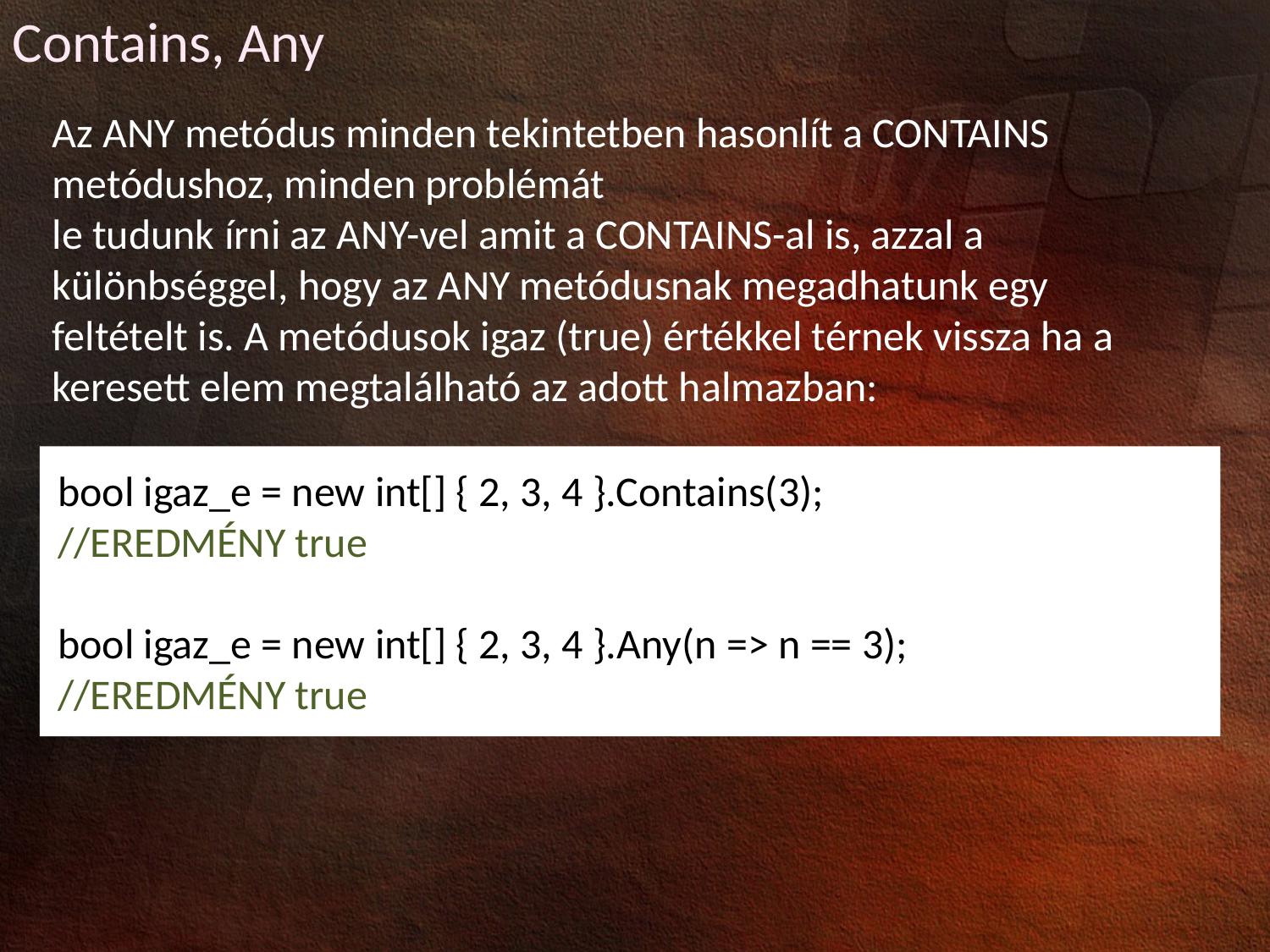

Contains, Any
Az ANY metódus minden tekintetben hasonlít a CONTAINS metódushoz, minden problémát
le tudunk írni az ANY-vel amit a CONTAINS-al is, azzal a különbséggel, hogy az ANY metódusnak megadhatunk egy feltételt is. A metódusok igaz (true) értékkel térnek vissza ha a keresett elem megtalálható az adott halmazban:

bool igaz_e = new int[] { 2, 3, 4 }.Contains(3);
//EREDMÉNY true

bool igaz_e = new int[] { 2, 3, 4 }.Any(n => n == 3);
//EREDMÉNY true